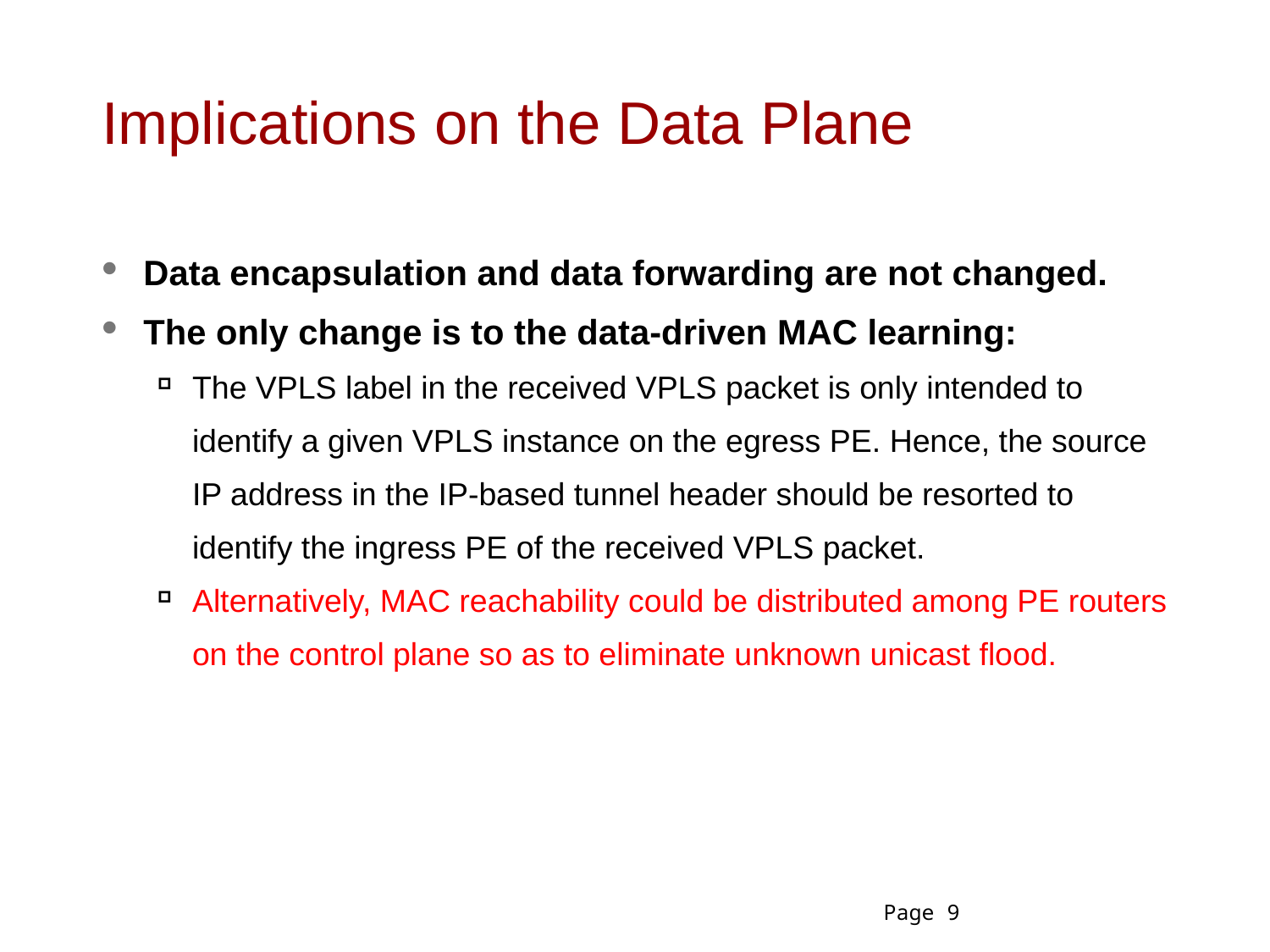

# Implications on the Data Plane
Data encapsulation and data forwarding are not changed.
The only change is to the data-driven MAC learning:
The VPLS label in the received VPLS packet is only intended to identify a given VPLS instance on the egress PE. Hence, the source IP address in the IP-based tunnel header should be resorted to identify the ingress PE of the received VPLS packet.
Alternatively, MAC reachability could be distributed among PE routers on the control plane so as to eliminate unknown unicast flood.

Page 9